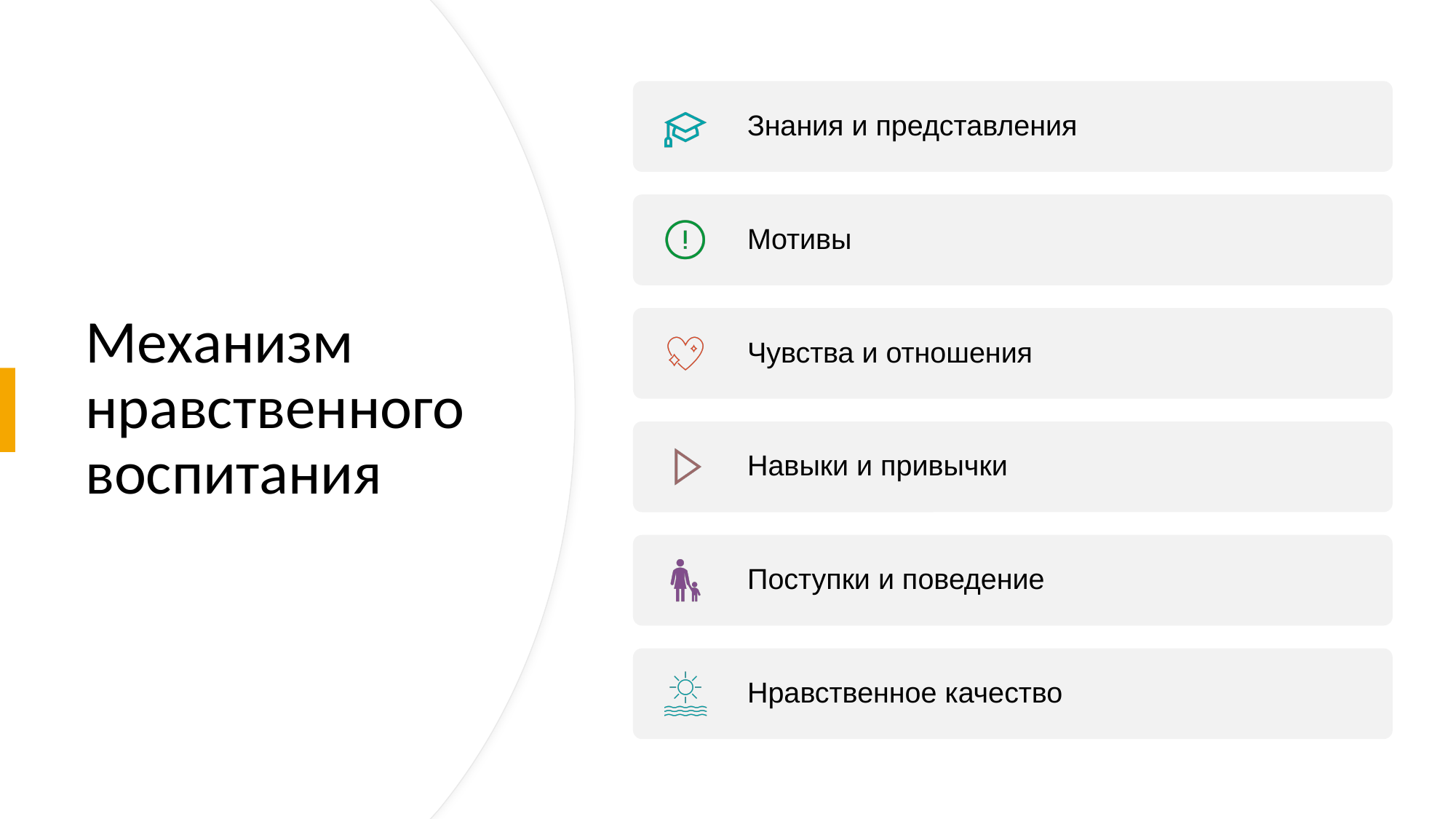

Знания и представления
Мотивы
Чувства и отношения
Навыки и привычки
Поступки и поведение
Нравственное качество
# Механизм нравственного воспитания